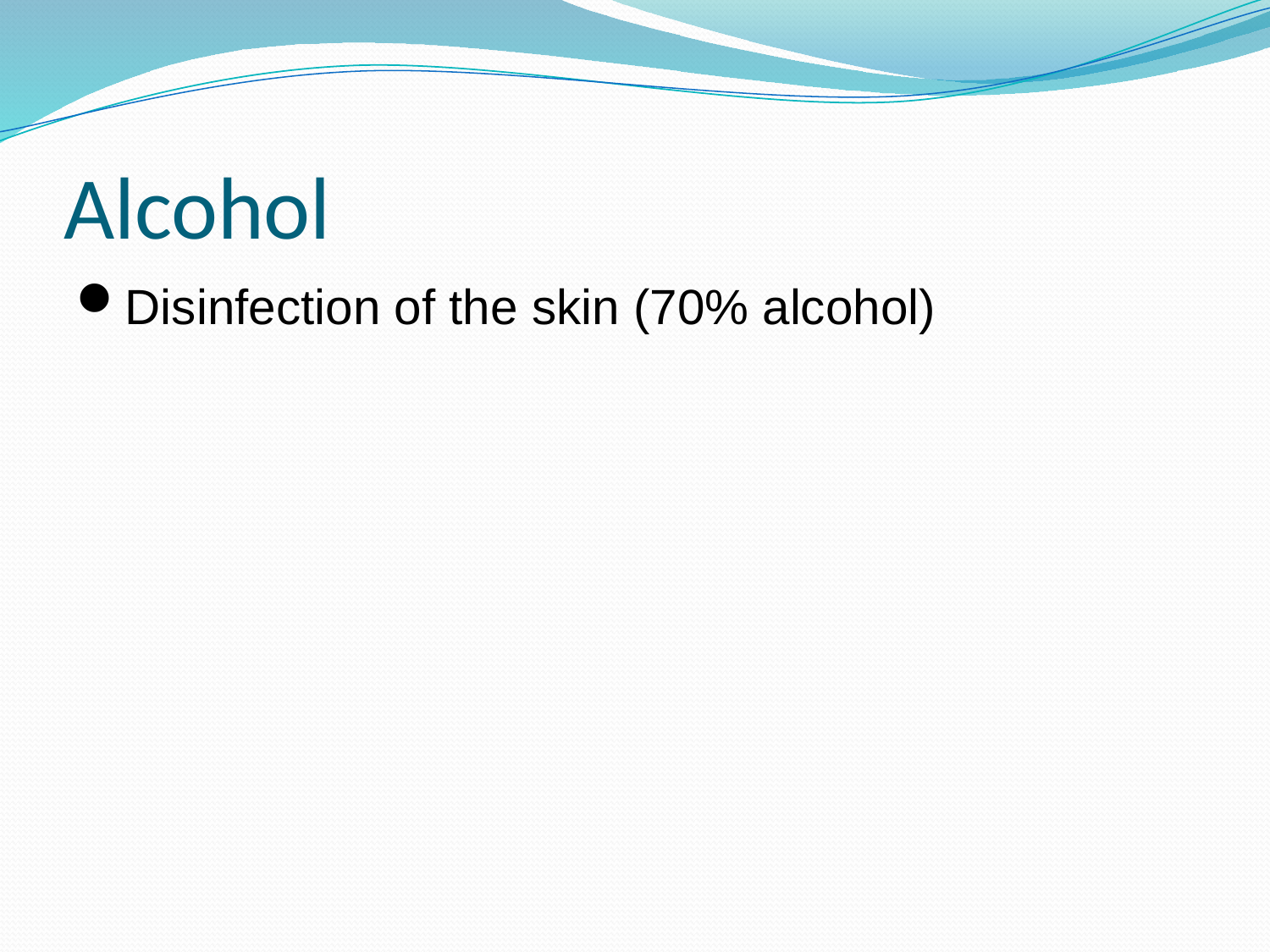

# Alcohol
Disinfection of the skin (70% alcohol)